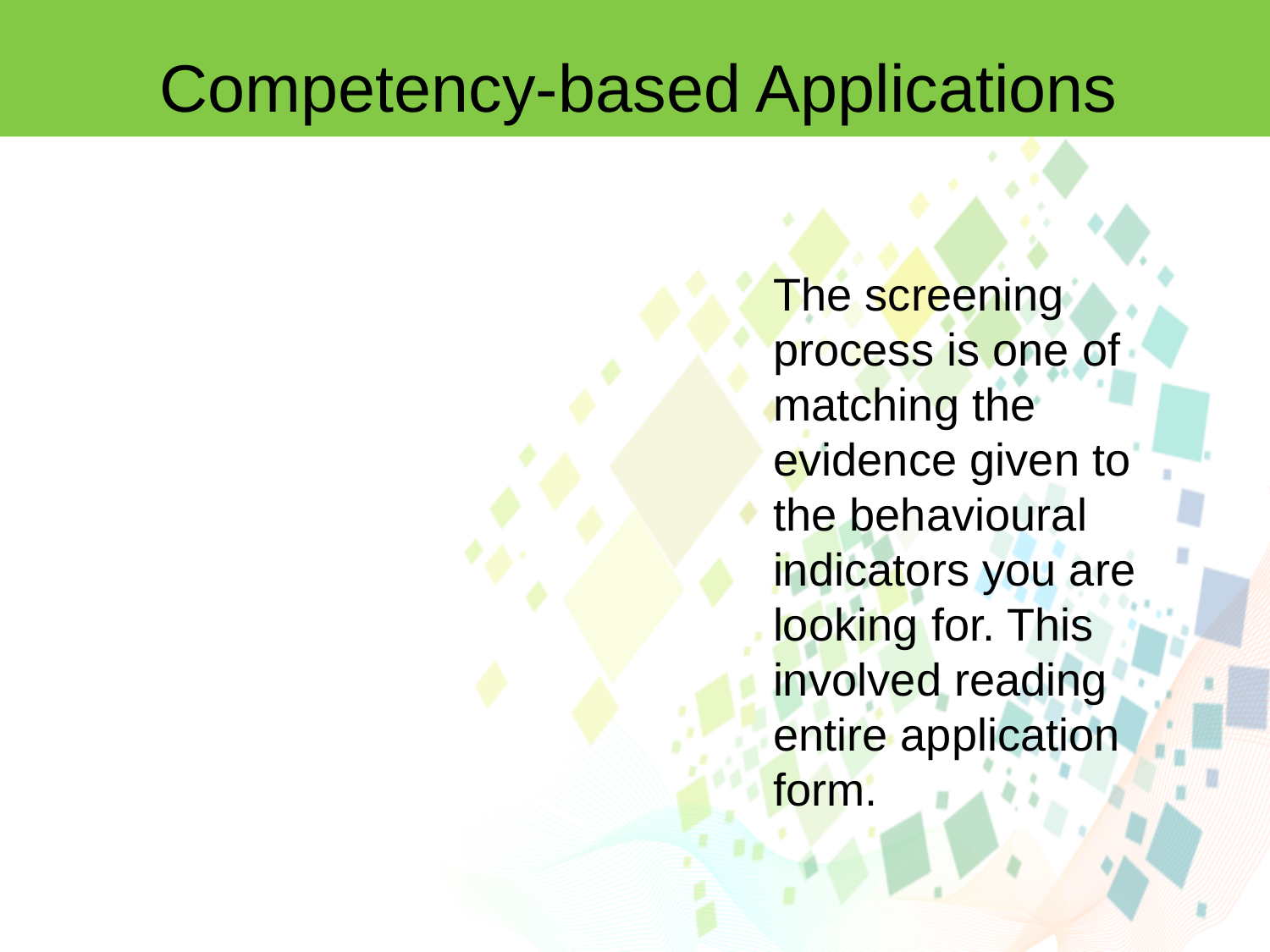

Competency-based Applications
The screening process is one of matching the evidence given to the behavioural indicators you are looking for. This involved reading entire application form.